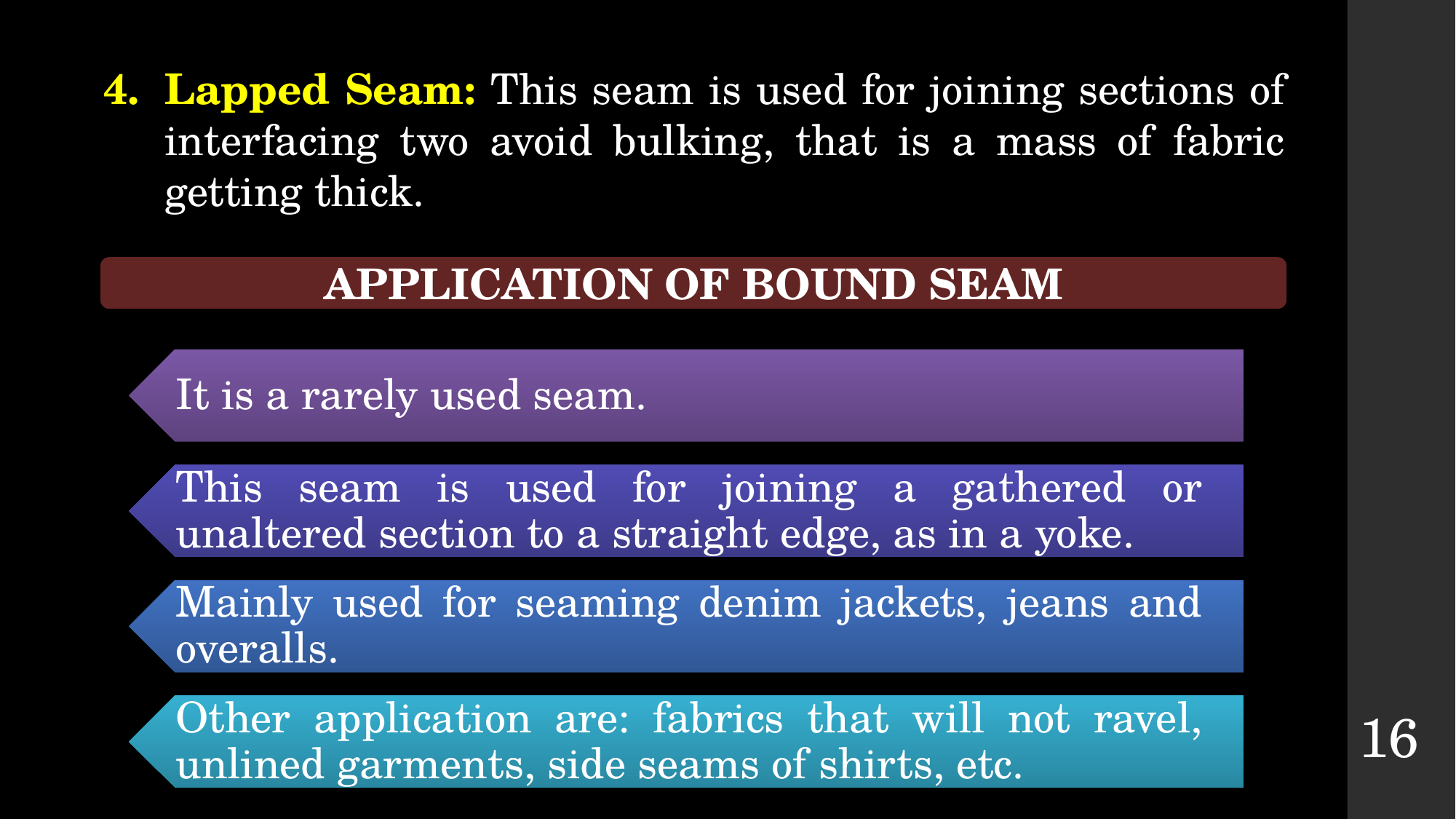

Lapped Seam: This seam is used for joining sections of interfacing two avoid bulking, that is a mass of fabric getting thick.
APPLICATION OF BOUND SEAM
It is a rarely used seam.
This seam is used for joining a gathered or unaltered section to a straight edge, as in a yoke.
Mainly used for seaming denim jackets, jeans and overalls.
Other application are: fabrics that will not ravel, unlined garments, side seams of shirts, etc.
16